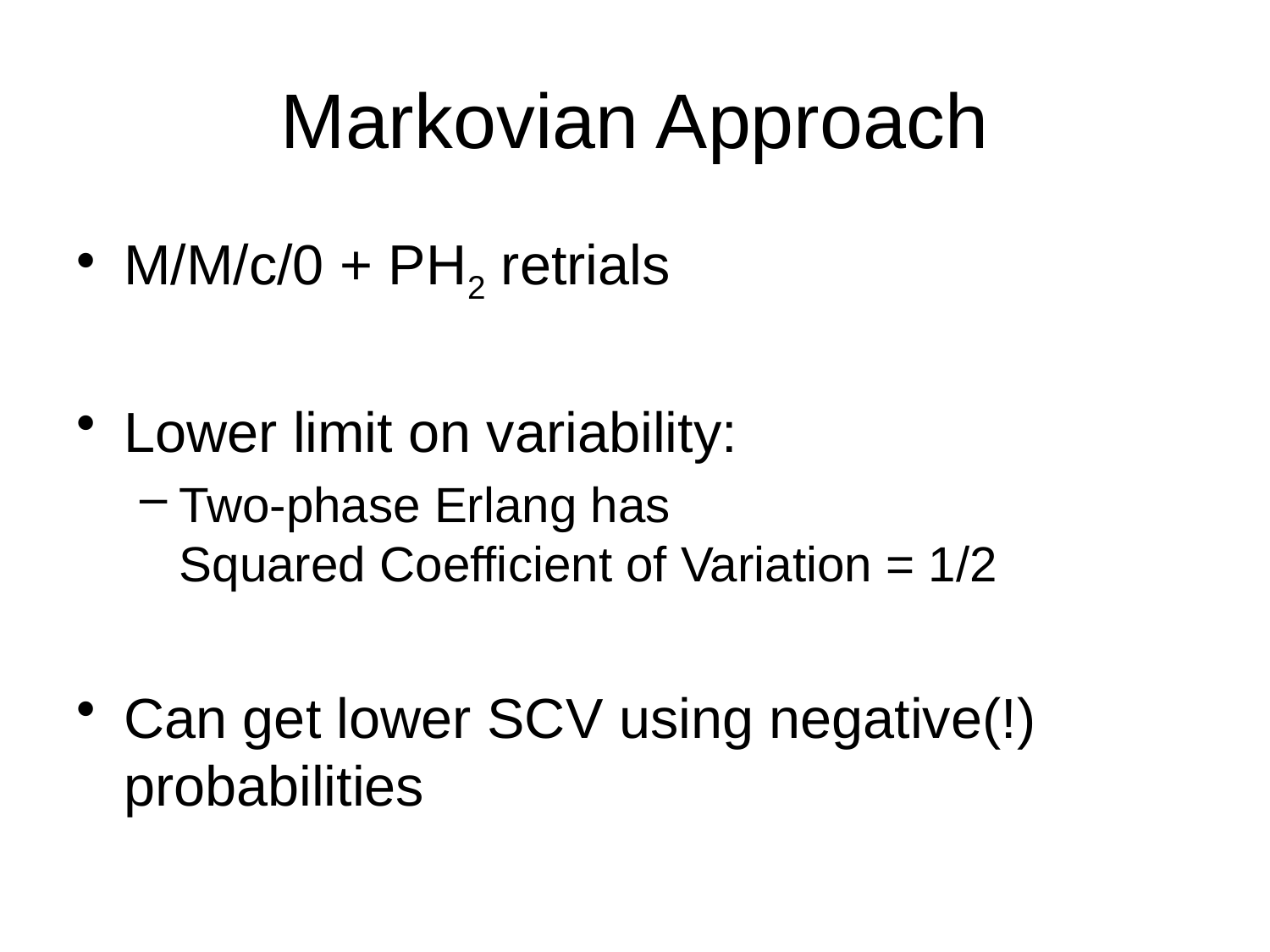

# Markovian Approach
M/M/c/0 + PH2 retrials

Lower limit on variability:
Two-phase Erlang has                                  Squared Coefficient of Variation = 1/2

Can get lower SCV using negative(!) probabilities